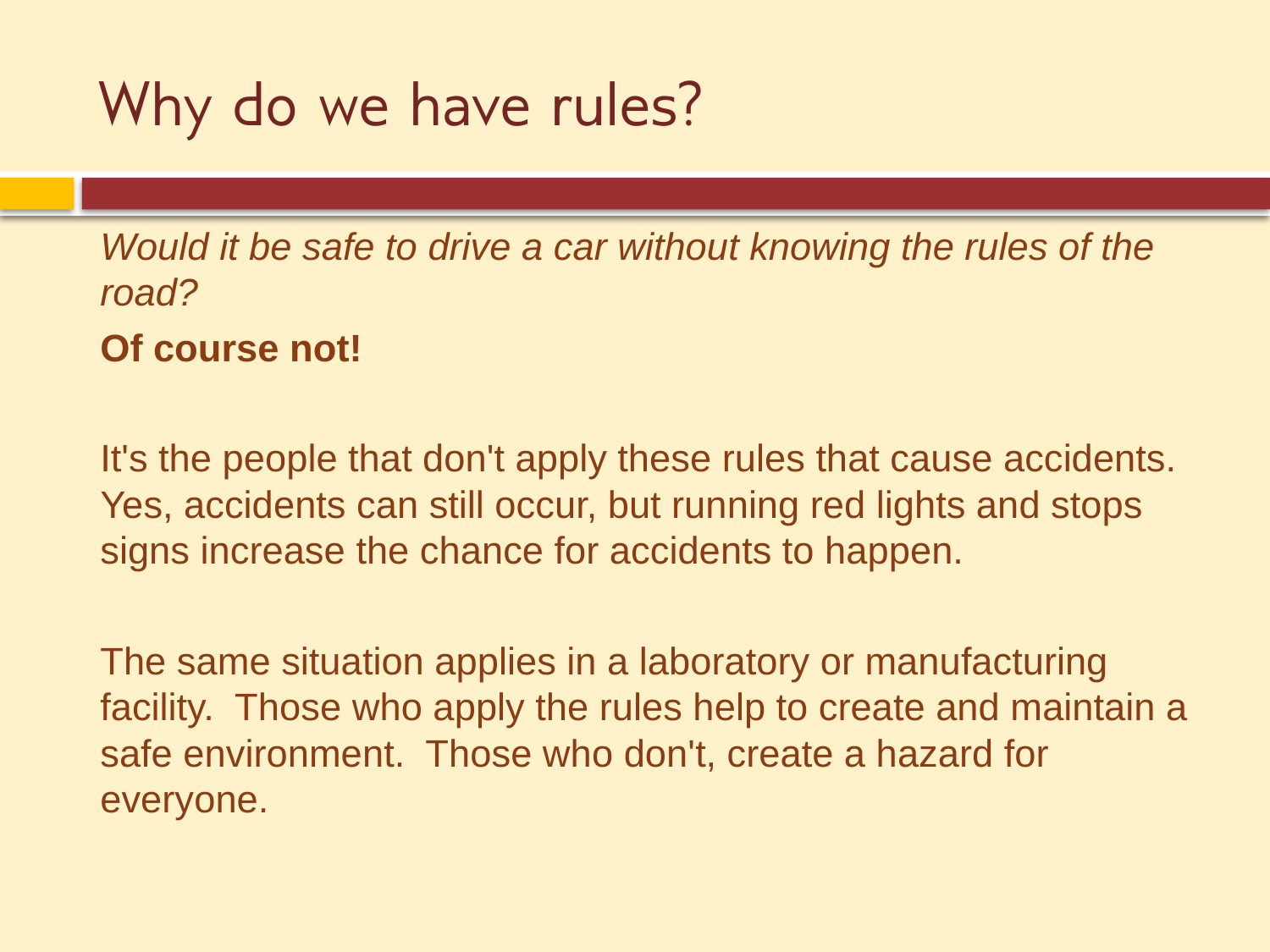

# Why do we have rules?
Would it be safe to drive a car without knowing the rules of the road?
Of course not!

It's the people that don't apply these rules that cause accidents.  Yes, accidents can still occur, but running red lights and stops signs increase the chance for accidents to happen.

The same situation applies in a laboratory or manufacturing facility.  Those who apply the rules help to create and maintain a safe environment.  Those who don't, create a hazard for everyone.